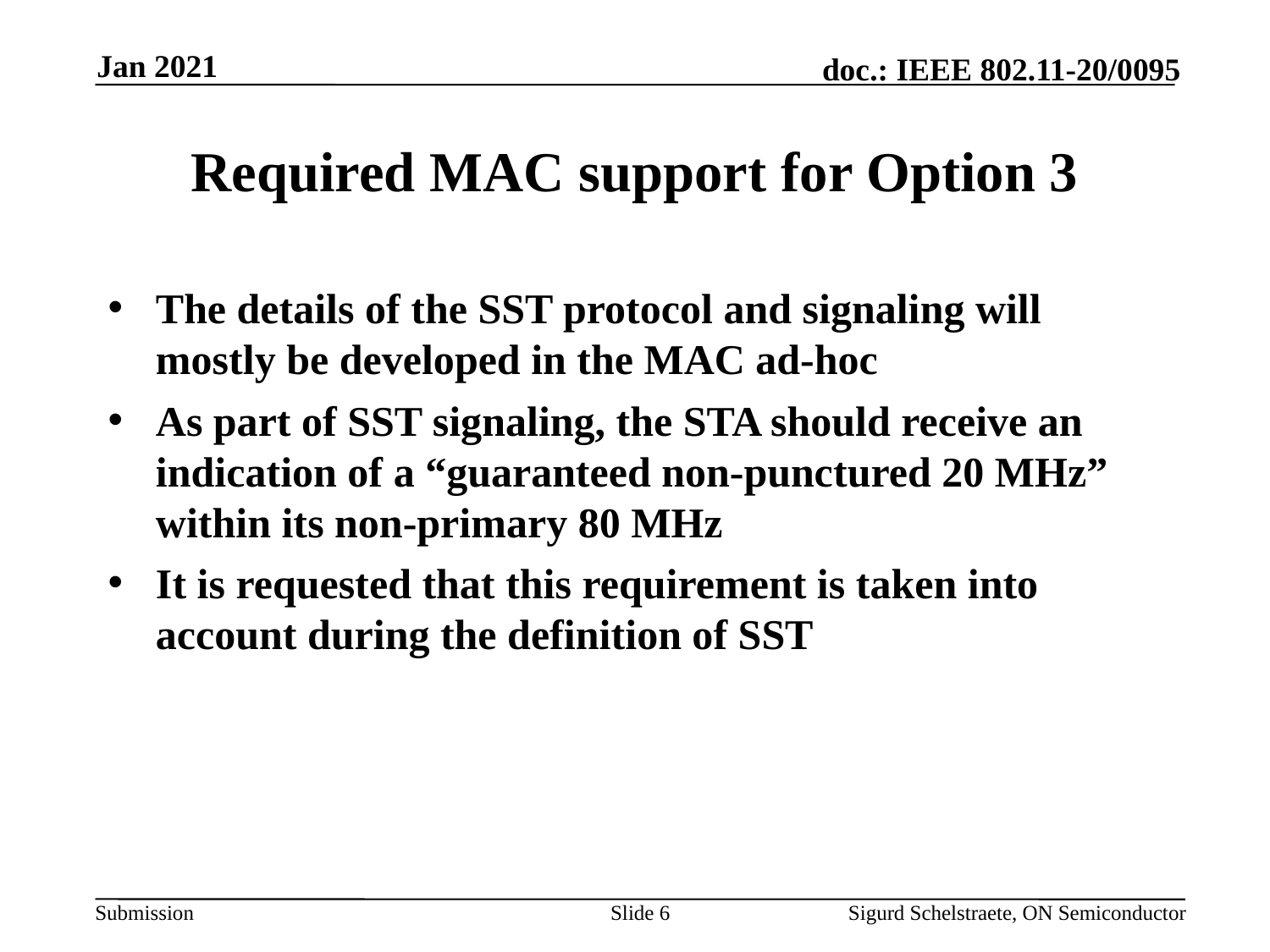

Jan 2021
# Required MAC support for Option 3
The details of the SST protocol and signaling will mostly be developed in the MAC ad-hoc
As part of SST signaling, the STA should receive an indication of a “guaranteed non-punctured 20 MHz” within its non-primary 80 MHz
It is requested that this requirement is taken into account during the definition of SST

Slide 6
Sigurd Schelstraete, ON Semiconductor